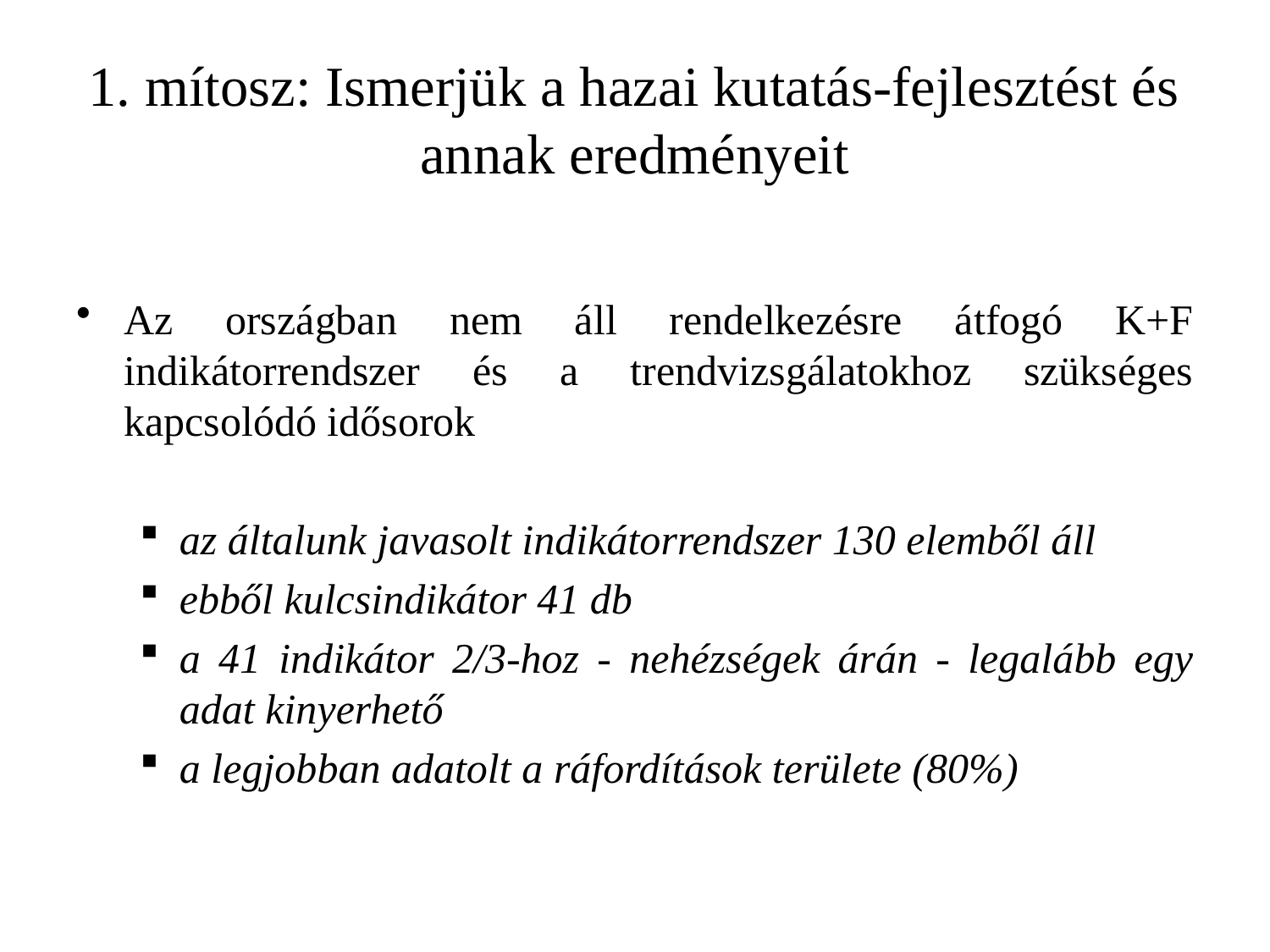

# 1. mítosz: Ismerjük a hazai kutatás-fejlesztést és annak eredményeit
Az országban nem áll rendelkezésre átfogó K+F indikátorrendszer és a trendvizsgálatokhoz szükséges kapcsolódó idősorok

az általunk javasolt indikátorrendszer 130 elemből áll
ebből kulcsindikátor 41 db
a 41 indikátor 2/3-hoz - nehézségek árán - legalább egy adat kinyerhető
a legjobban adatolt a ráfordítások területe (80%)